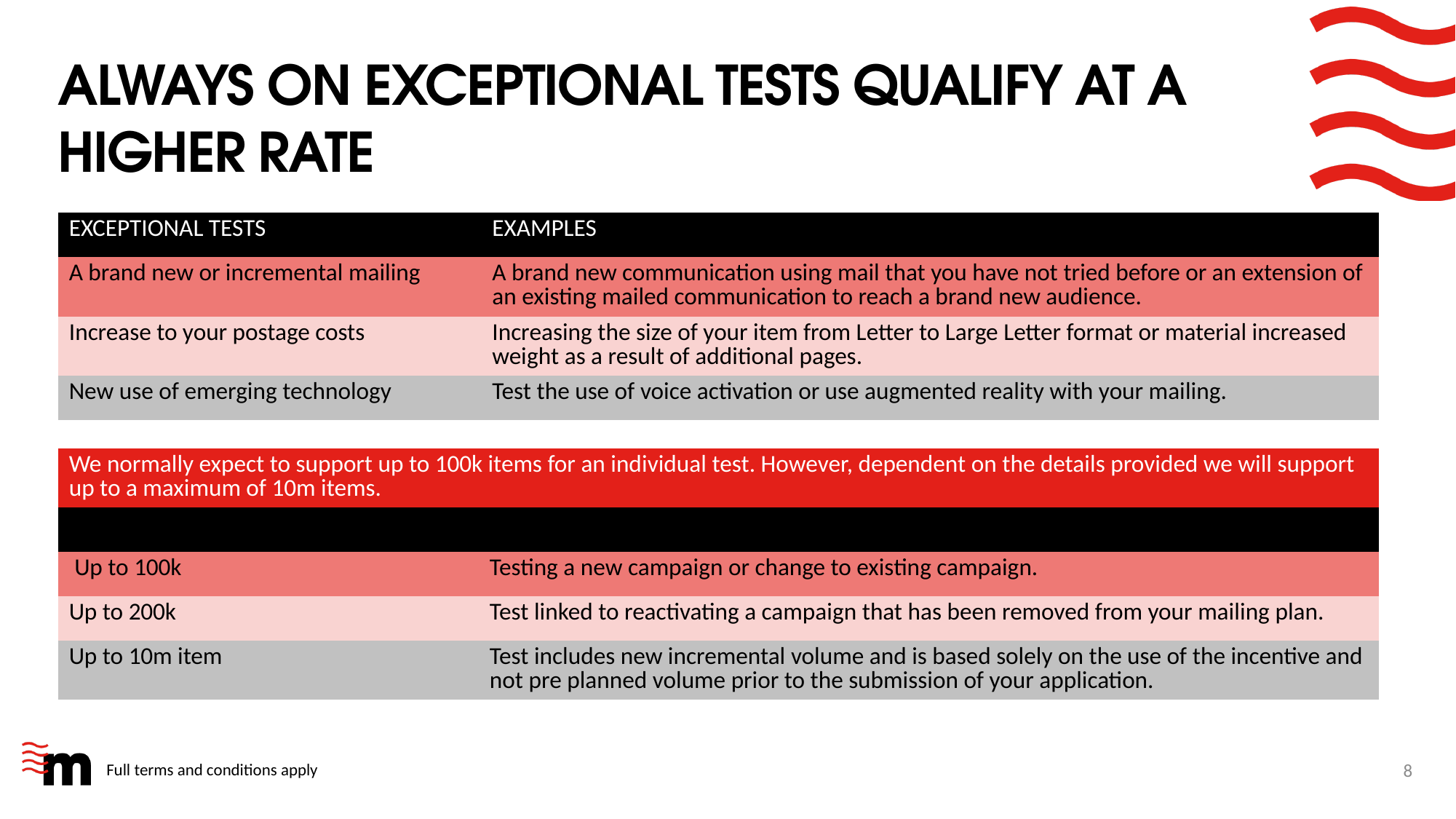

# Always on exceptional tests qualify at a higher rate

| EXCEPTIONAL TESTS | EXAMPLES |
| --- | --- |
| A brand new or incremental mailing | A brand new communication using mail that you have not tried before or an extension of an existing mailed communication to reach a brand new audience. |
| Increase to your postage costs | Increasing the size of your item from Letter to Large Letter format or material increased weight as a result of additional pages. |
| New use of emerging technology | Test the use of voice activation or use augmented reality with your mailing. |
| We normally expect to support up to 100k items for an individual test. However, dependent on the details provided we will support up to a maximum of 10m items. |  |
| --- | --- |
| TEST VOLUME | EXAMPLES |
| Up to 100k | Testing a new campaign or change to existing campaign. |
| Up to 200k | Test linked to reactivating a campaign that has been removed from your mailing plan. |
| Up to 10m item | Test includes new incremental volume and is based solely on the use of the incentive and not pre planned volume prior to the submission of your application. |
8
Full terms and conditions apply